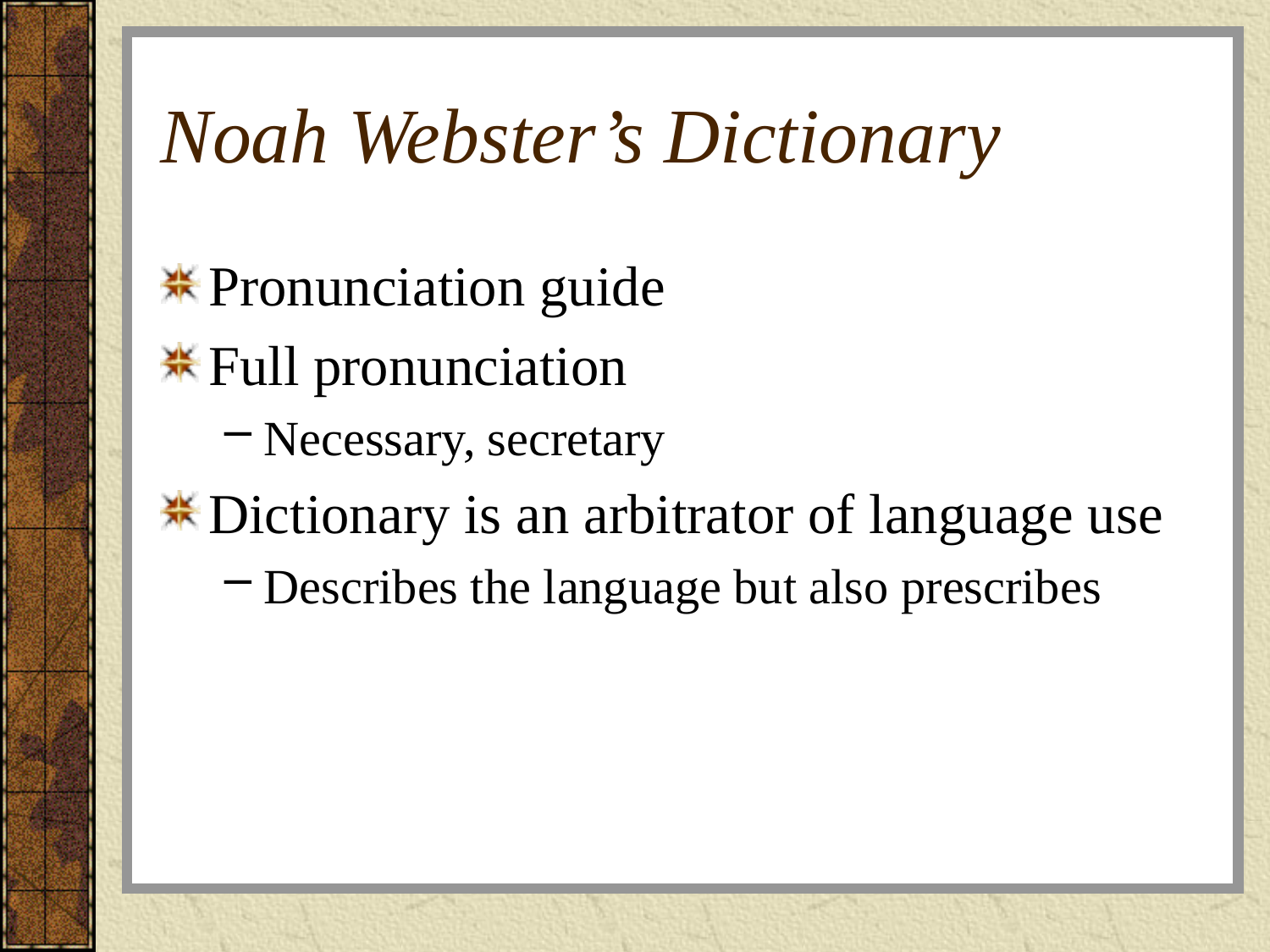

# Noah Webster’s Dictionary
Pronunciation guide
Full pronunciation
Necessary, secretary
Dictionary is an arbitrator of language use
Describes the language but also prescribes